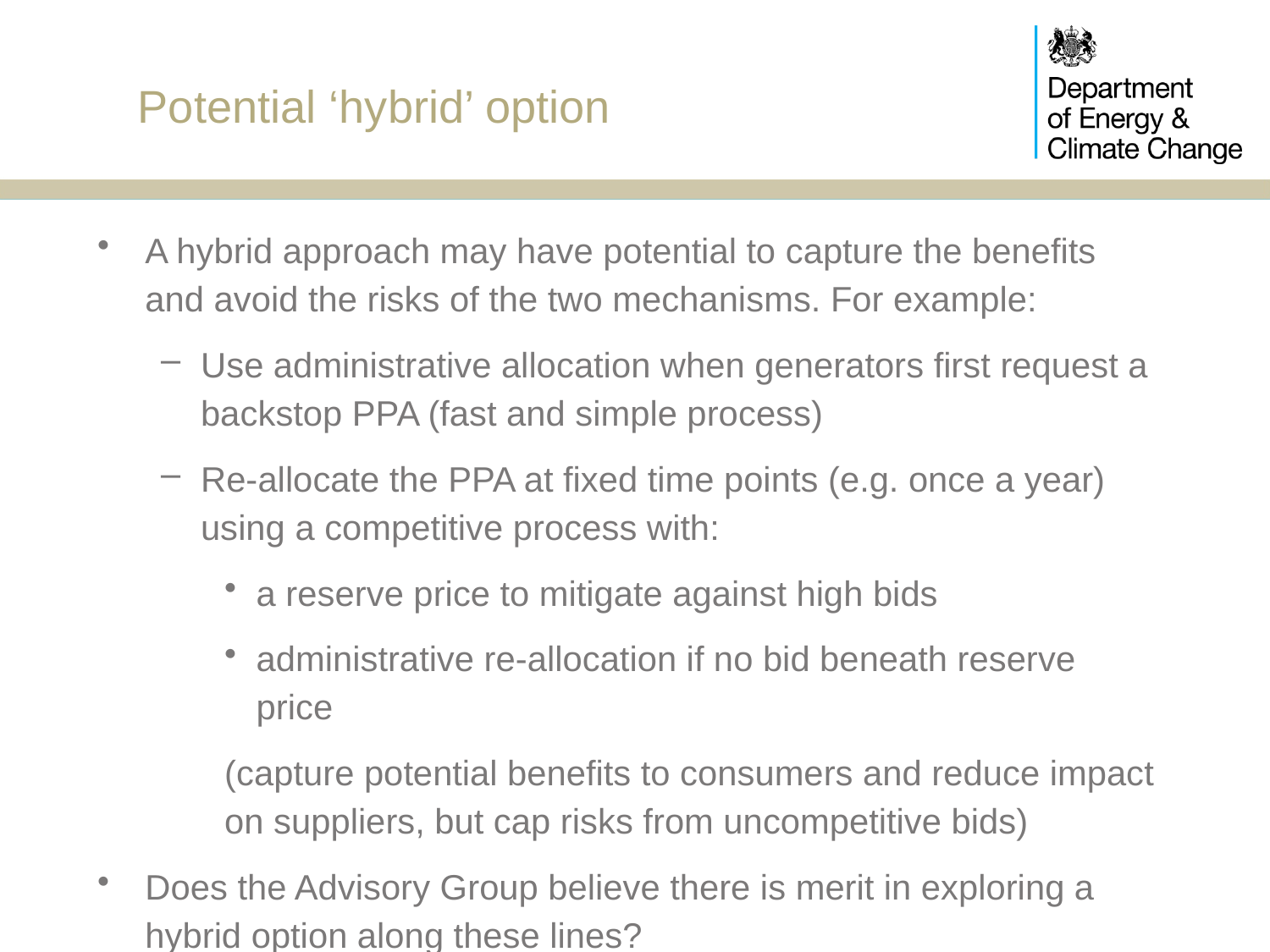

# Potential ‘hybrid’ option
A hybrid approach may have potential to capture the benefits and avoid the risks of the two mechanisms. For example:
Use administrative allocation when generators first request a backstop PPA (fast and simple process)
Re-allocate the PPA at fixed time points (e.g. once a year) using a competitive process with:
a reserve price to mitigate against high bids
administrative re-allocation if no bid beneath reserve price
(capture potential benefits to consumers and reduce impact on suppliers, but cap risks from uncompetitive bids)
Does the Advisory Group believe there is merit in exploring a hybrid option along these lines?